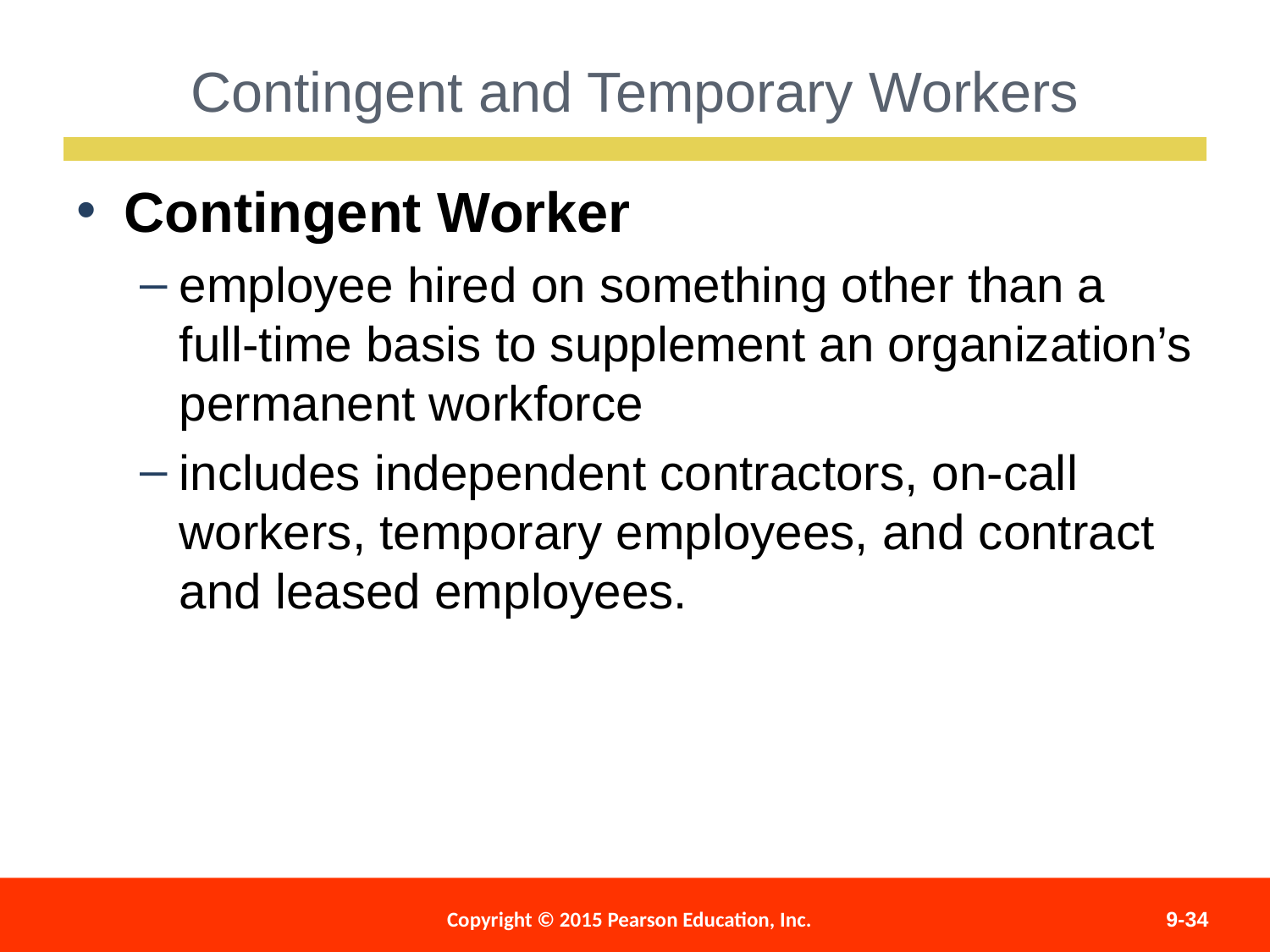

Contingent and Temporary Workers
Contingent Worker
employee hired on something other than a full-time basis to supplement an organization’s permanent workforce
includes independent contractors, on-call workers, temporary employees, and contract and leased employees.